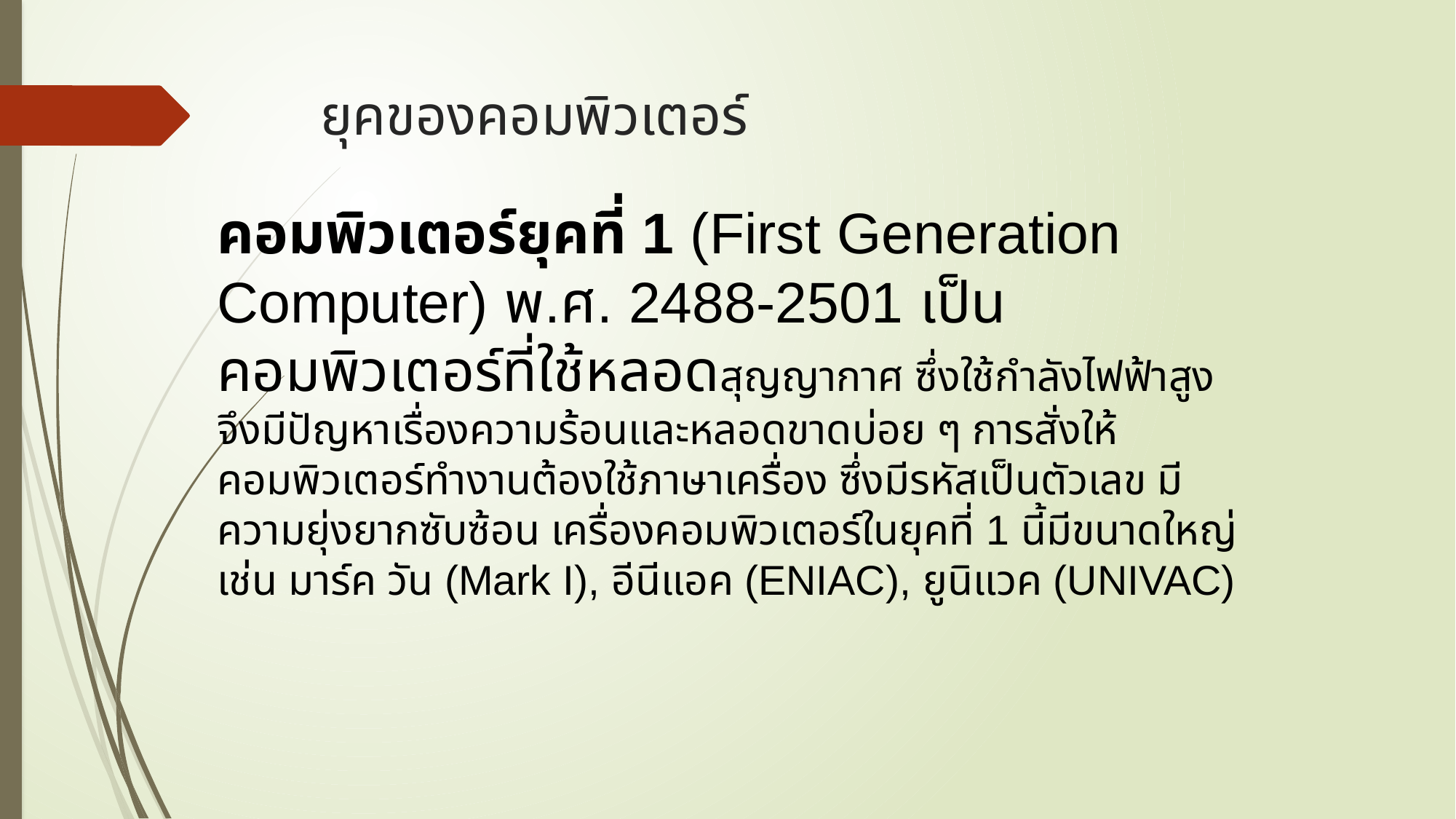

# ยุคของคอมพิวเตอร์
คอมพิวเตอร์ยุคที่ 1 (First Generation Computer) พ.ศ. 2488-2501 เป็นคอมพิวเตอร์ที่ใช้หลอดสุญญากาศ ซึ่งใช้กำลังไฟฟ้าสูง จึงมีปัญหาเรื่องความร้อนและหลอดขาดบ่อย ๆ การสั่งให้คอมพิวเตอร์ทำงานต้องใช้ภาษาเครื่อง ซึ่งมีรหัสเป็นตัวเลข มีความยุ่งยากซับซ้อน เครื่องคอมพิวเตอร์ในยุคที่ 1 นี้มีขนาดใหญ่ เช่น มาร์ค วัน (Mark I), อีนีแอค (ENIAC), ยูนิแวค (UNIVAC)